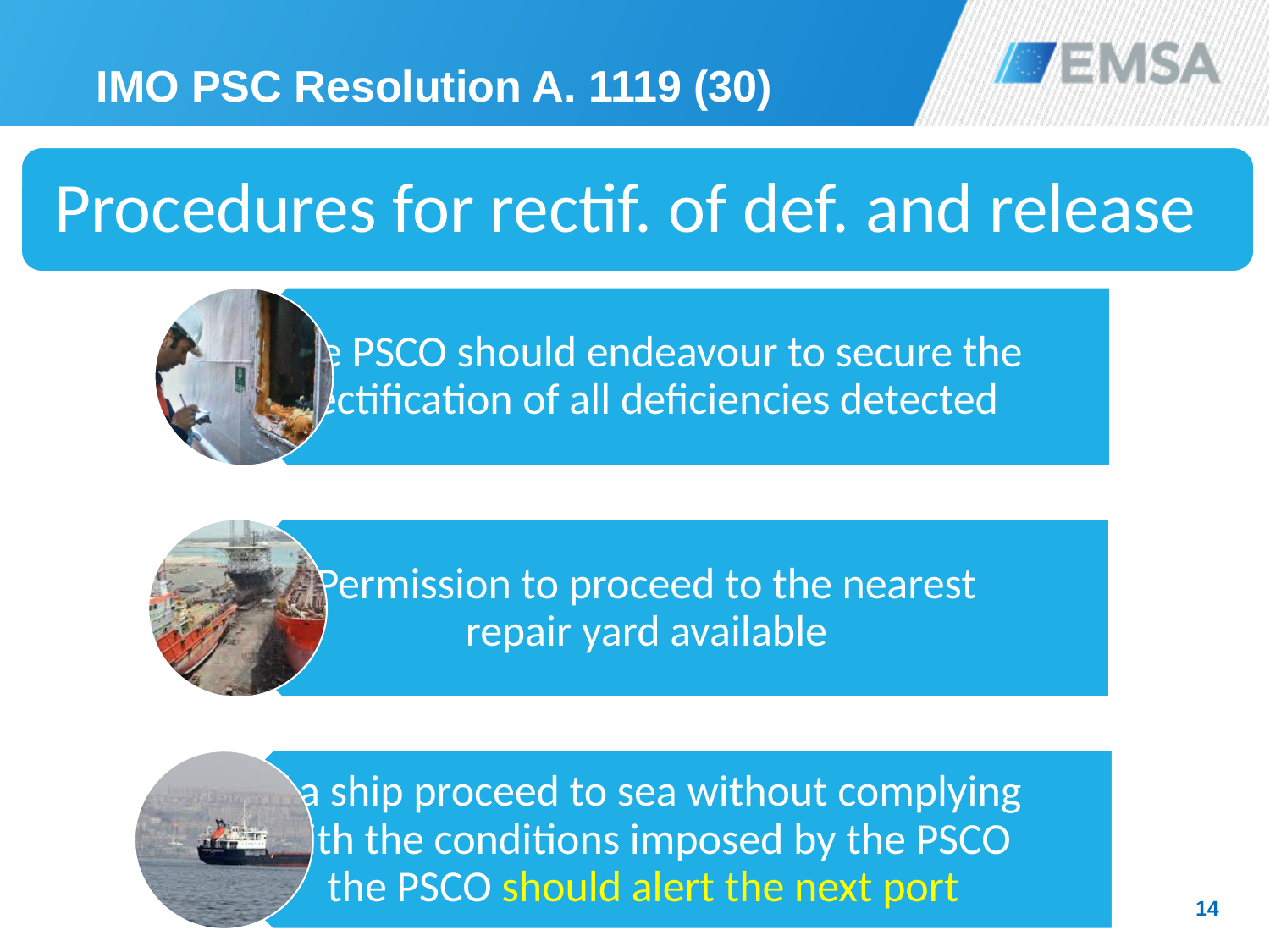

IMO PSC Resolution A. 1119 (30)
Procedures for rectif. of def. and release
More detailed inspection
The PSCO should endeavour to secure the rectification of all deficiencies detected
Permission to proceed to the nearest repair yard available
If a ship proceed to sea without complying with the conditions imposed by the PSCO the PSCO should alert the next port
14